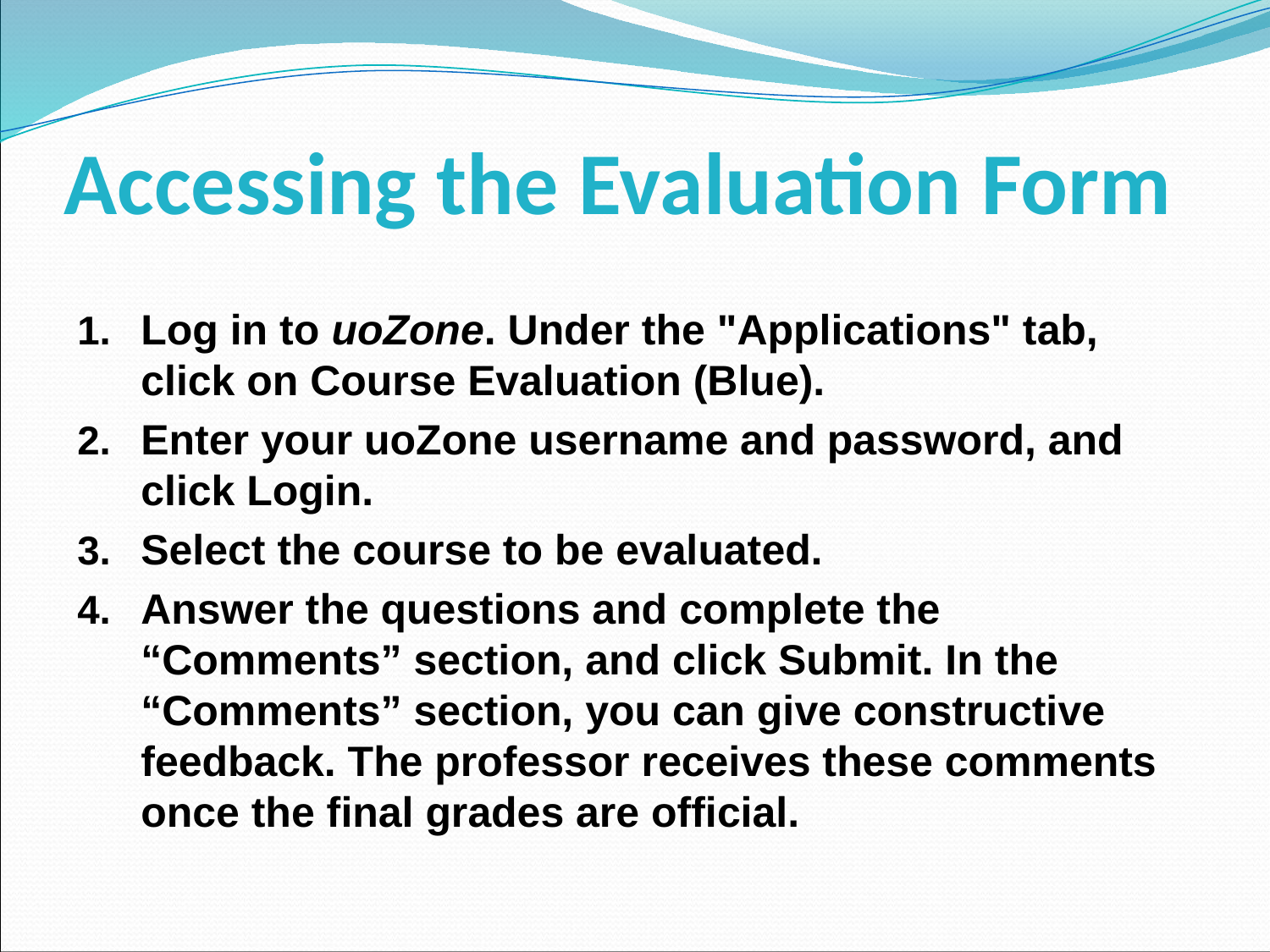

# Accessing the Evaluation Form
Log in to uoZone. Under the "Applications" tab, click on Course Evaluation (Blue).
Enter your uoZone username and password, and click Login.
Select the course to be evaluated.
Answer the questions and complete the “Comments” section, and click Submit. In the “Comments” section, you can give constructive feedback. The professor receives these comments once the final grades are official.